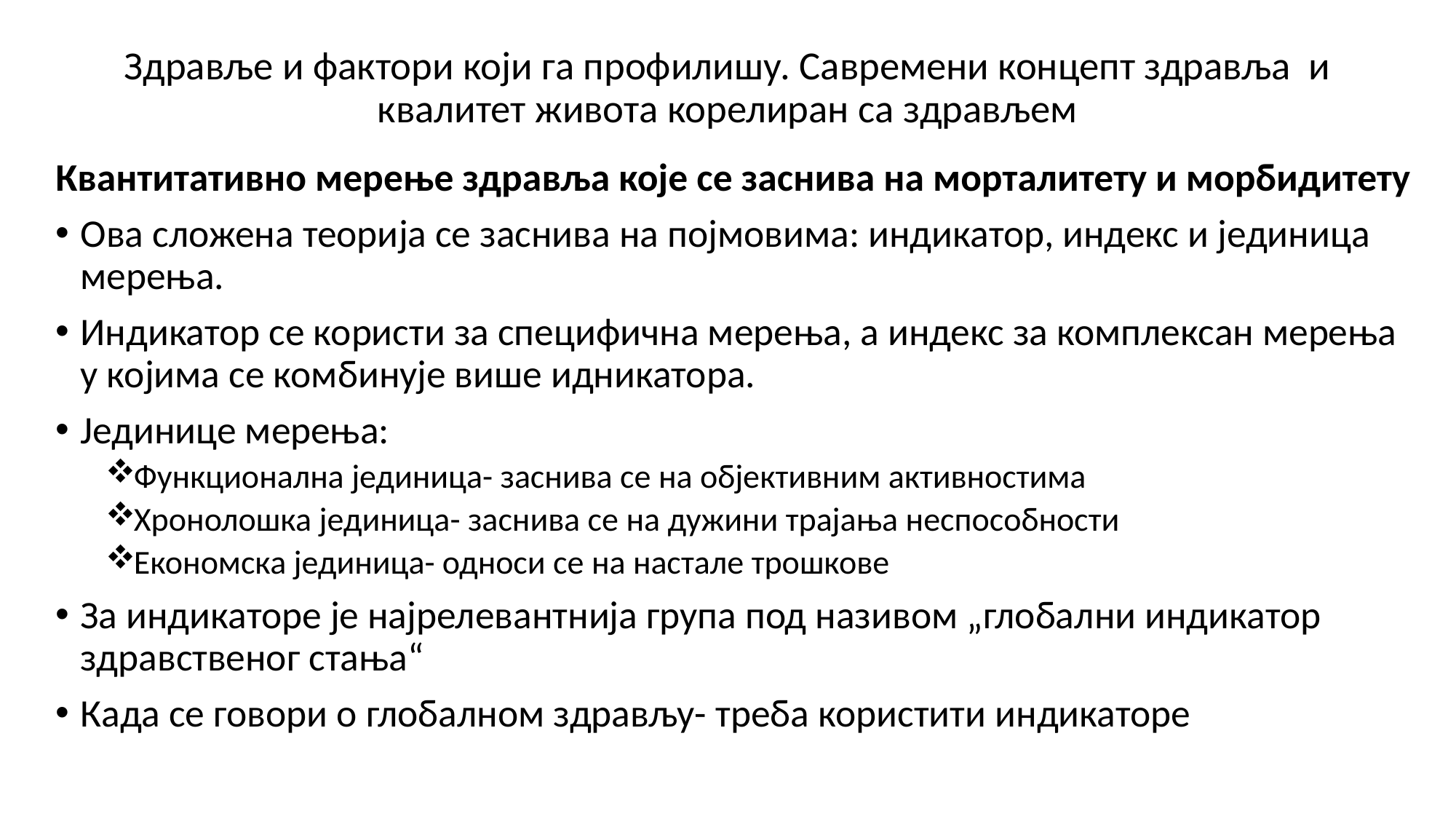

# Здравље и фактори који га профилишу. Савремени концепт здравља  и квалитет живота корелиран са здрављем
Квантитативно мерење здравља које се заснива на морталитету и морбидитету
Ова сложена теорија се заснива на појмовима: индикатор, индекс и јединица мерења.
Индикатор се користи за специфична мерења, а индекс за комплексан мерења у којима се комбинује више идникатора.
Јединице мерења:
Функционална јединица- заснива се на објективним активностима
Хронолошка јединица- заснива се на дужини трајања неспособности
Економска јединица- односи се на настале трошкове
За индикаторе је најрелевантнија група под називом „глобални индикатор здравственог стања“
Када се говори о глобалном здрављу- треба користити индикаторе